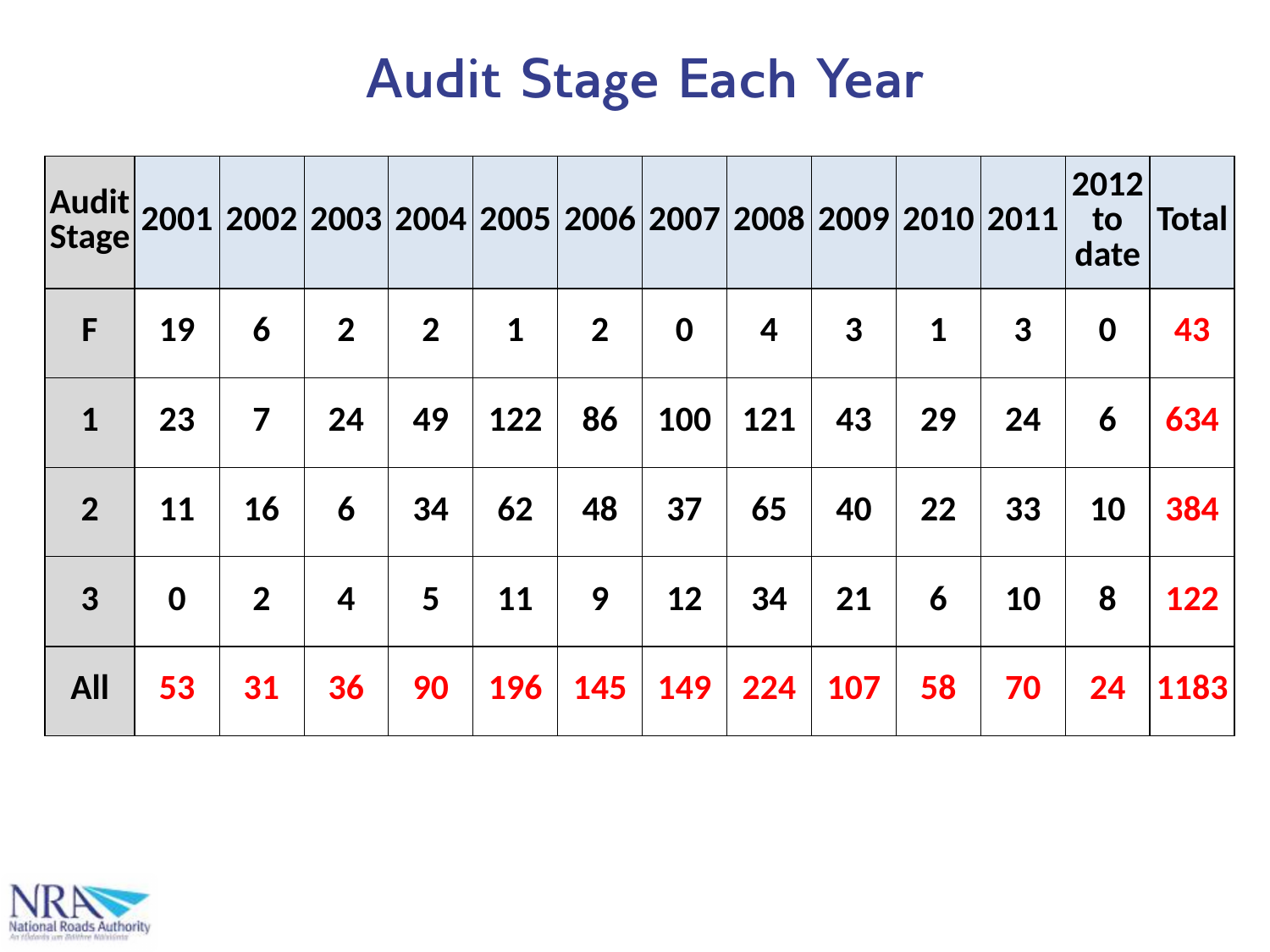

# Audit Stage Each Year
| Audit Stage | 2001 | 2002 | 2003 | 2004 | 2005 | 2006 | 2007 | 2008 | 2009 | 2010 | 2011 | 2012 to date | Total |
| --- | --- | --- | --- | --- | --- | --- | --- | --- | --- | --- | --- | --- | --- |
| F | 19 | 6 | 2 | 2 | 1 | 2 | 0 | 4 | 3 | 1 | 3 | 0 | 43 |
| 1 | 23 | 7 | 24 | 49 | 122 | 86 | 100 | 121 | 43 | 29 | 24 | 6 | 634 |
| 2 | 11 | 16 | 6 | 34 | 62 | 48 | 37 | 65 | 40 | 22 | 33 | 10 | 384 |
| 3 | 0 | 2 | 4 | 5 | 11 | 9 | 12 | 34 | 21 | 6 | 10 | 8 | 122 |
| All | 53 | 31 | 36 | 90 | 196 | 145 | 149 | 224 | 107 | 58 | 70 | 24 | 1183 |